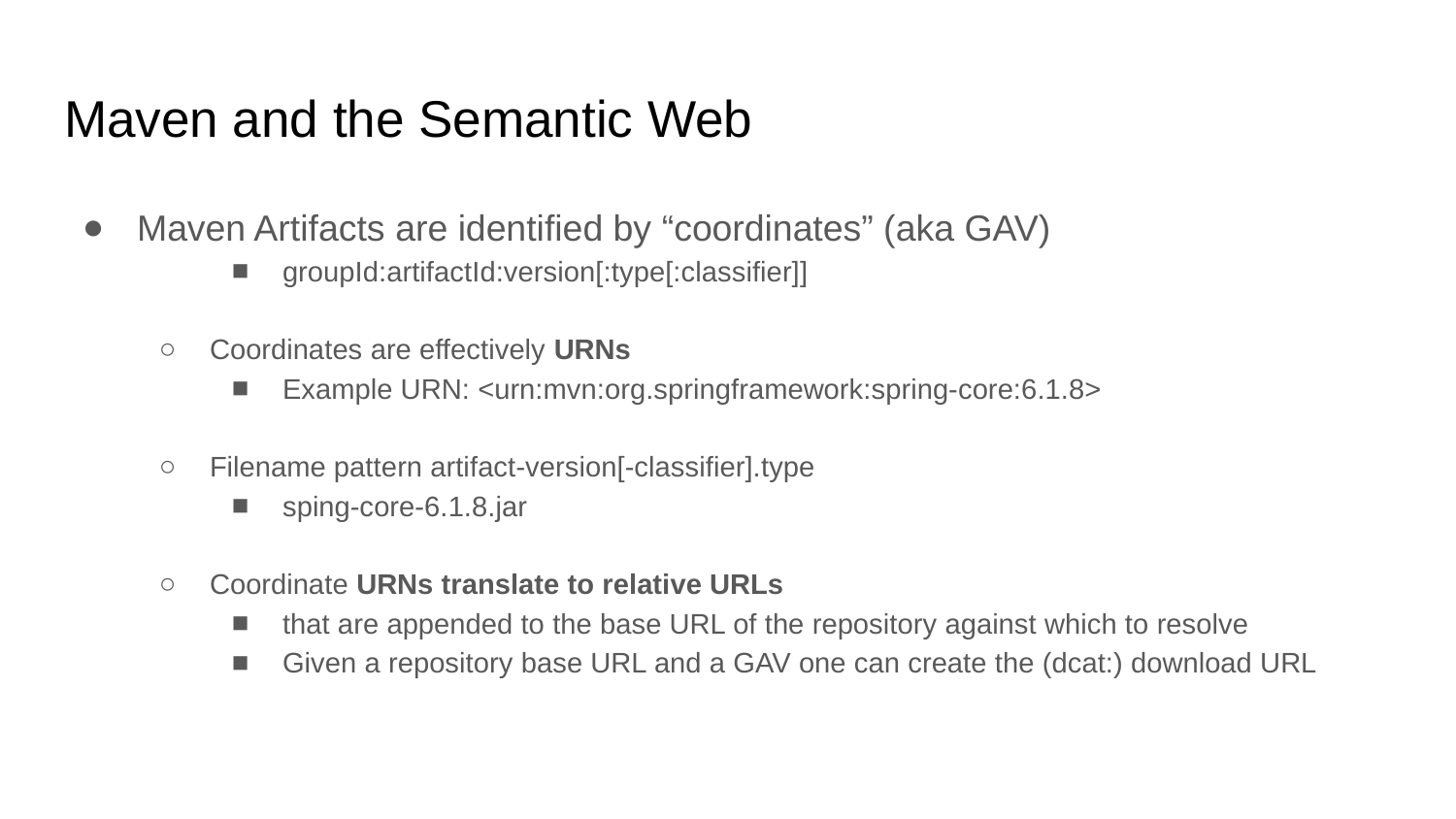

# Maven and the Semantic Web
Maven Artifacts are identified by “coordinates” (aka GAV)
groupId:artifactId:version[:type[:classifier]]
Coordinates are effectively URNs
Example URN: <urn:mvn:org.springframework:spring-core:6.1.8>
Filename pattern artifact-version[-classifier].type
sping-core-6.1.8.jar
Coordinate URNs translate to relative URLs
that are appended to the base URL of the repository against which to resolve
Given a repository base URL and a GAV one can create the (dcat:) download URL